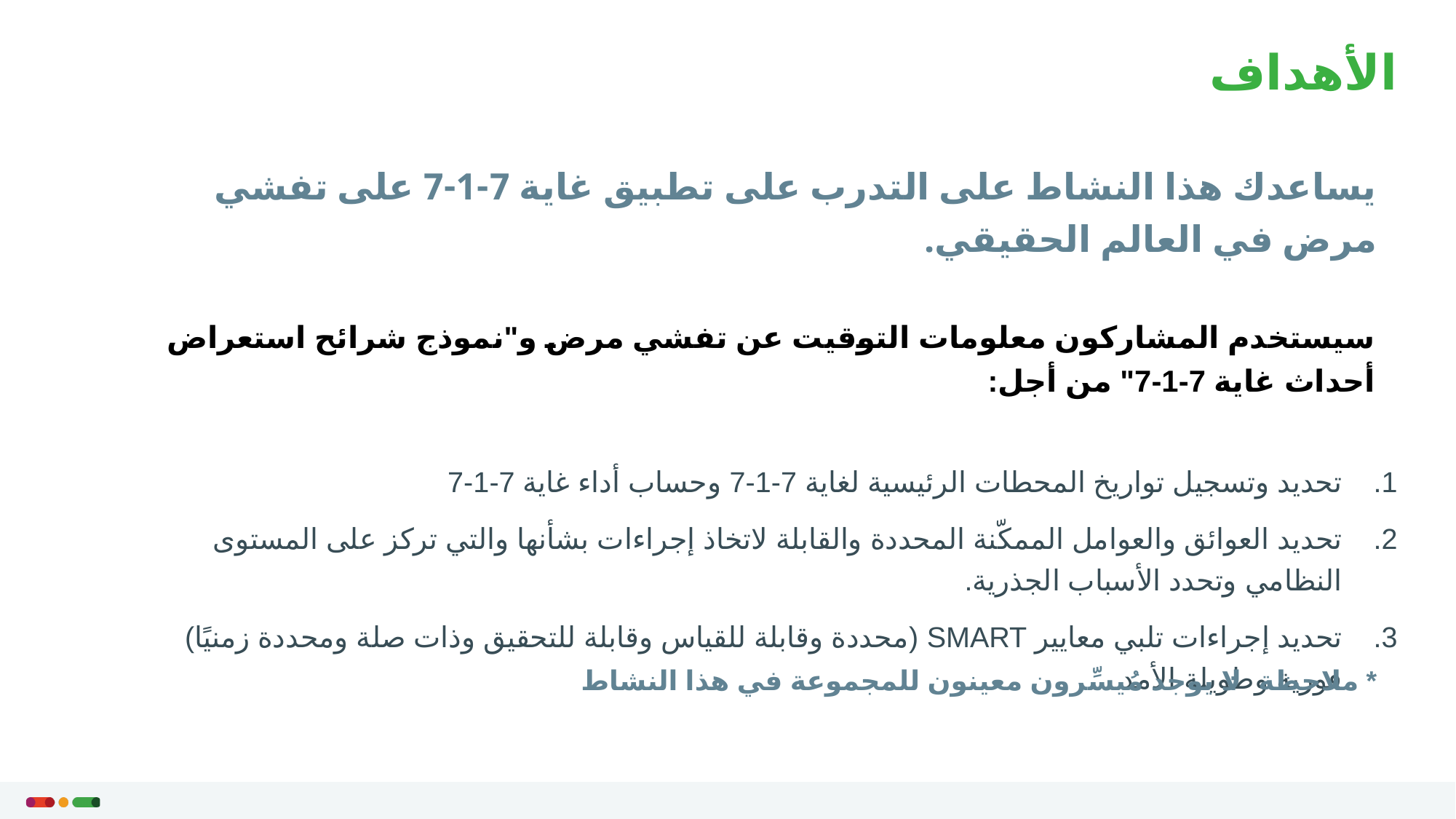

الأهداف
يساعدك هذا النشاط على التدرب على تطبيق غاية 7-1-7 على تفشي مرض في العالم الحقيقي.
سيستخدم المشاركون معلومات التوقيت عن تفشي مرض و"نموذج شرائح استعراض أحداث غاية 7-1-7" من أجل:
تحديد وتسجيل تواريخ المحطات الرئيسية لغاية 7-1-7 وحساب أداء غاية 7-1-7
تحديد العوائق والعوامل الممكّنة المحددة والقابلة لاتخاذ إجراءات بشأنها والتي تركز على المستوى النظامي وتحدد الأسباب الجذرية.
تحديد إجراءات تلبي معايير SMART (محددة وقابلة للقياس وقابلة للتحقيق وذات صلة ومحددة زمنيًا) فورية وطويلة الأمد

* ملاحظة: لا يوجد مُيسِّرون معينون للمجموعة في هذا النشاط